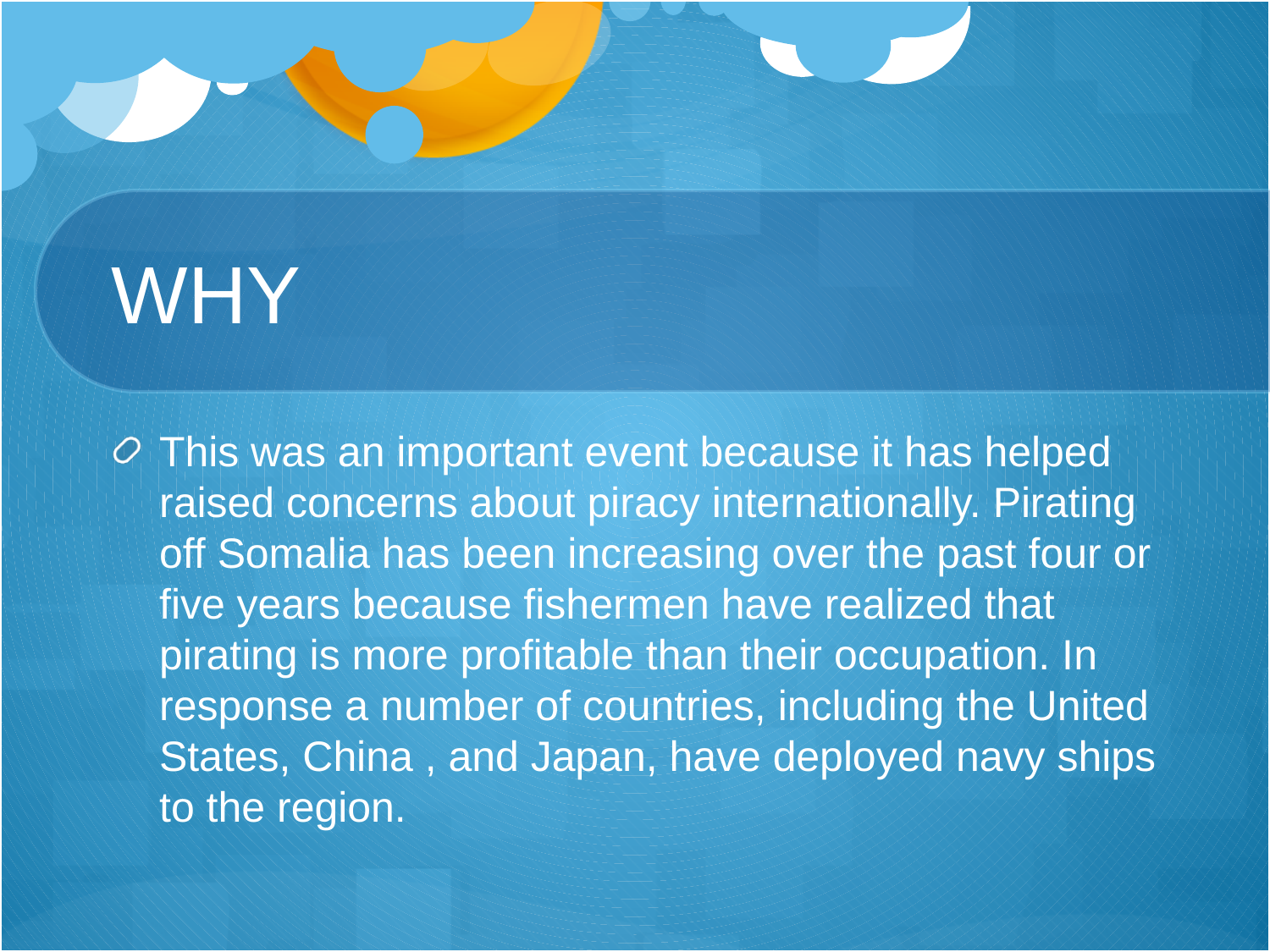

# WHY
This was an important event because it has helped raised concerns about piracy internationally. Pirating off Somalia has been increasing over the past four or five years because fishermen have realized that pirating is more profitable than their occupation. In response a number of countries, including the United States, China , and Japan, have deployed navy ships to the region.